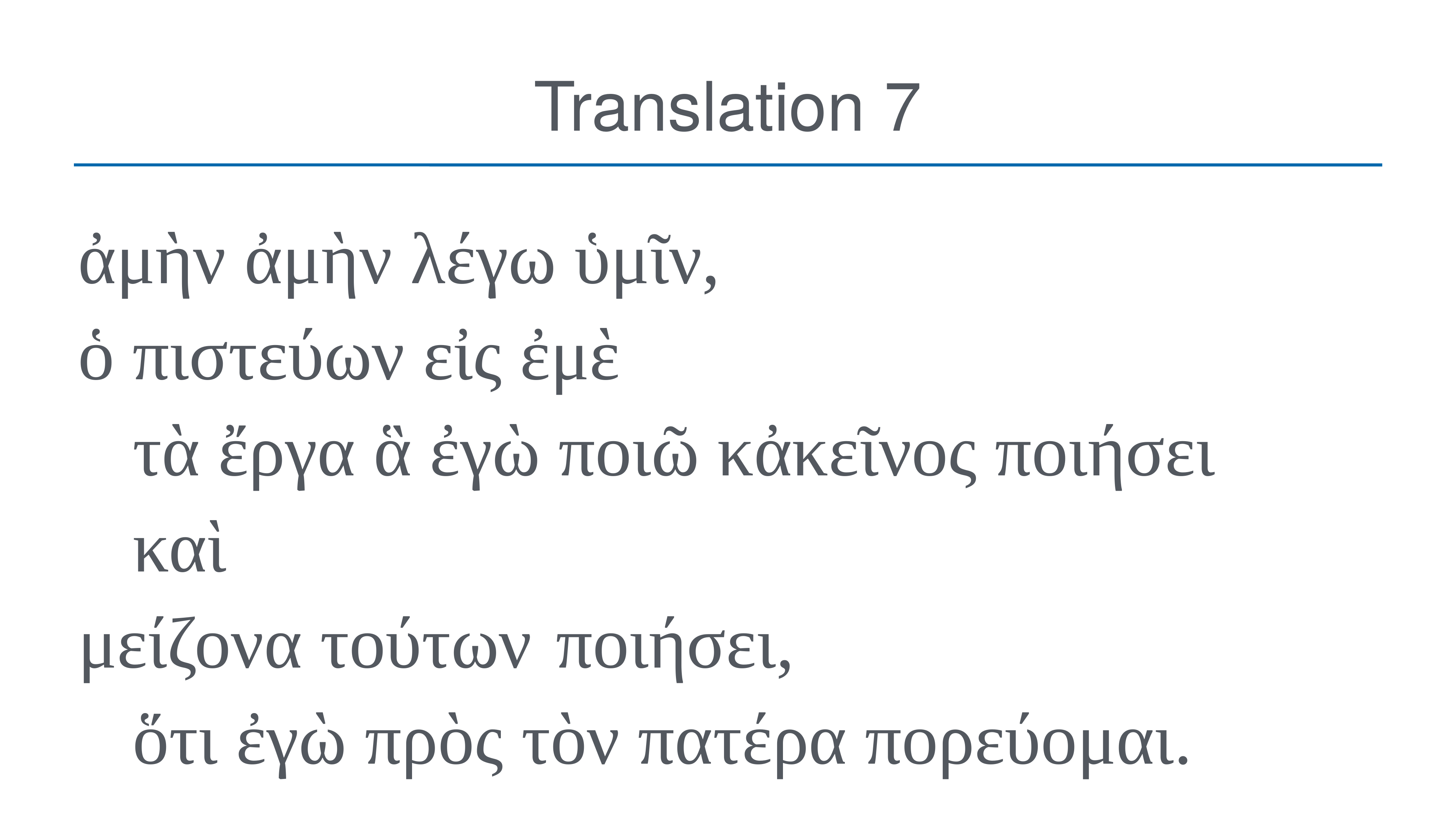

# Translation 7
ἀμὴν ἀμὴν λέγω ὑμῖν,
ὁ πιστεύων εἰς ἐμὲ
	τὰ ἔργα ἃ ἐγὼ ποιῶ κἀκεῖνος ποιήσει
	καὶ
μείζονα τούτων  ποιήσει,
	ὅτι ἐγὼ πρὸς τὸν πατέρα πορεύομαι.